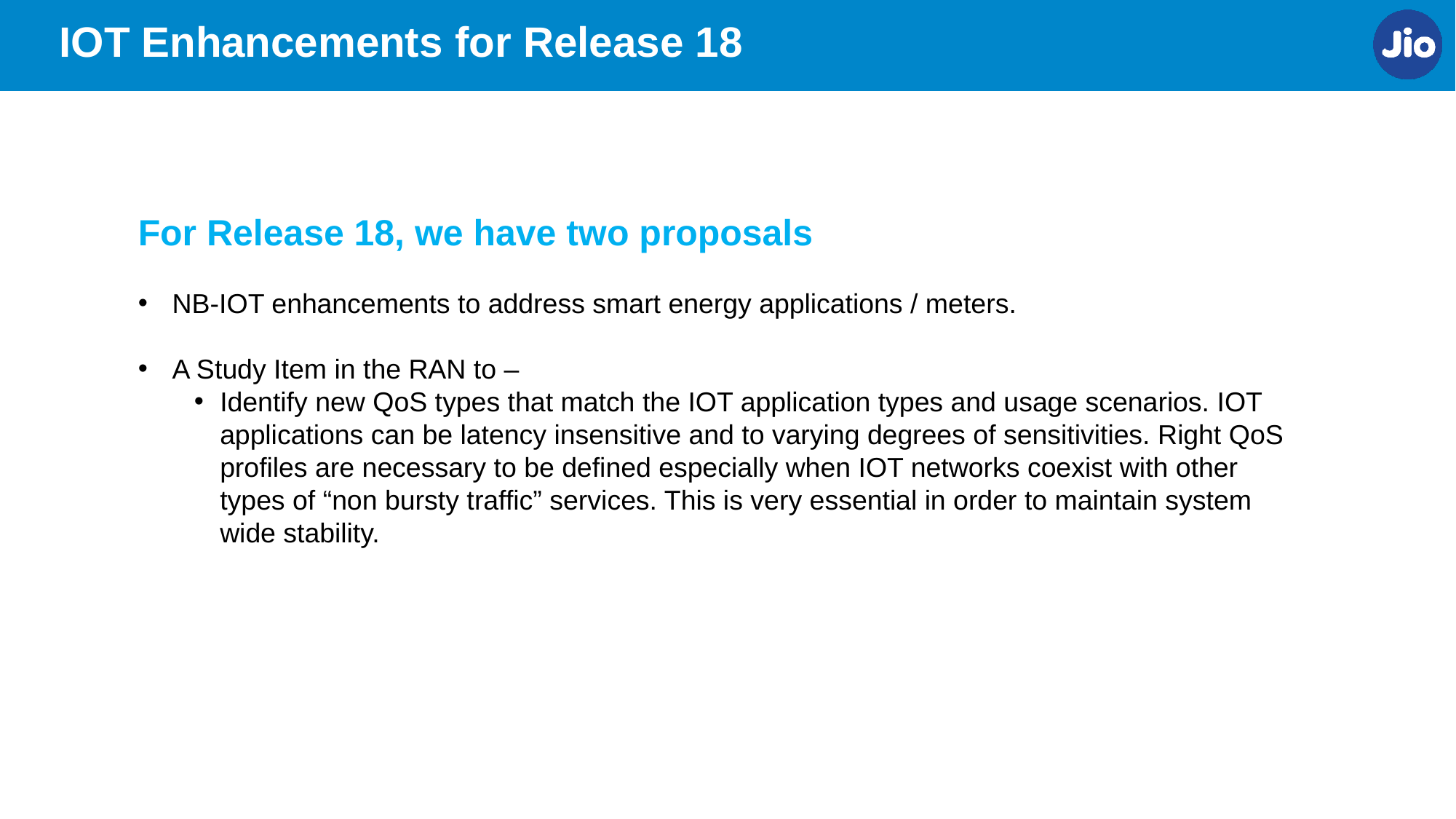

IOT Enhancements for Release 18
For Release 18, we have two proposals

NB-IOT enhancements to address smart energy applications / meters.

A Study Item in the RAN to –
Identify new QoS types that match the IOT application types and usage scenarios. IOT applications can be latency insensitive and to varying degrees of sensitivities. Right QoS profiles are necessary to be defined especially when IOT networks coexist with other types of “non bursty traffic” services. This is very essential in order to maintain system wide stability.
(Full 5G NR
long way to go
can be ignored)
(We are here)
(Initial long way to go
can be ignored)